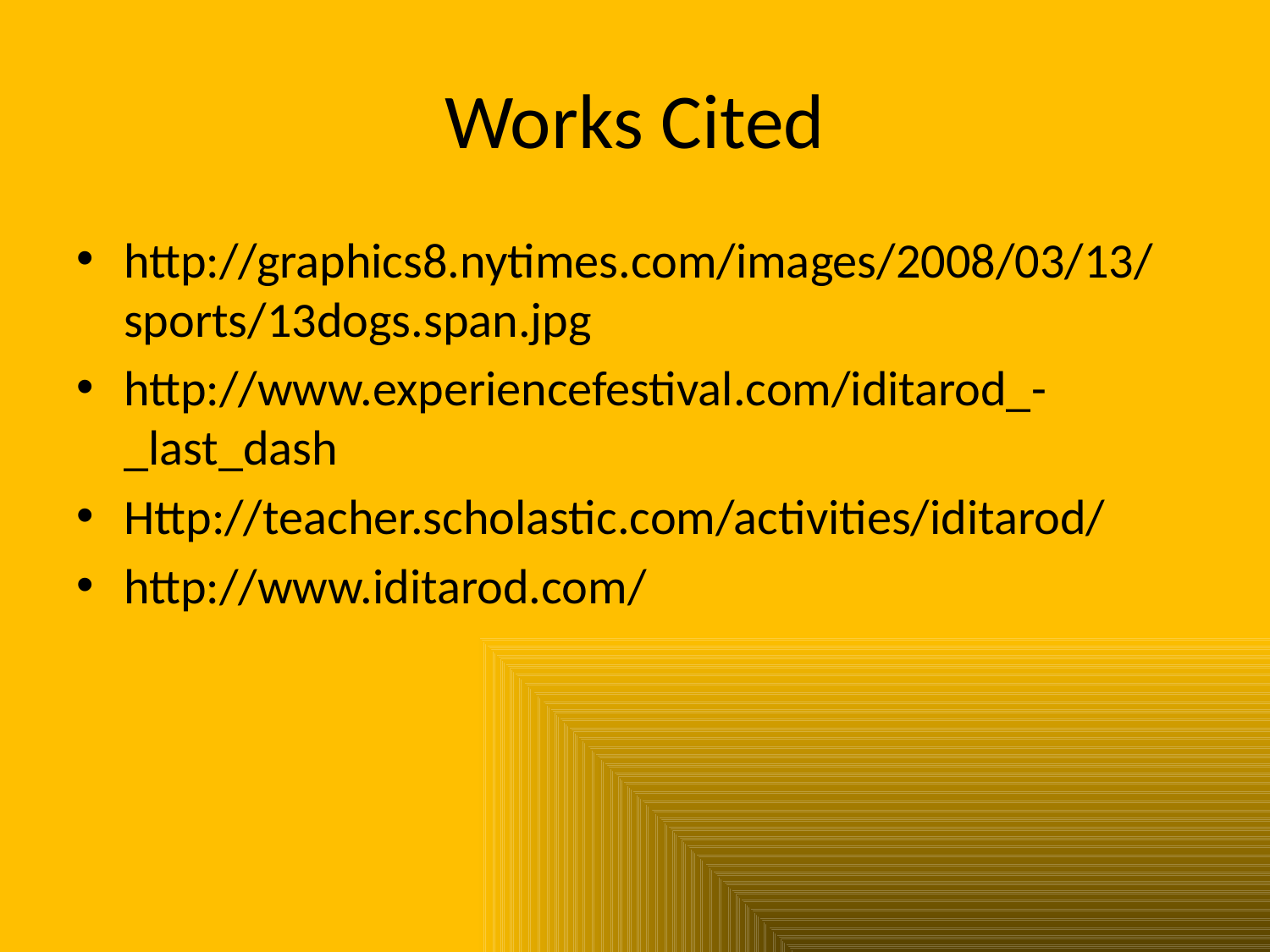

# Works Cited
http://graphics8.nytimes.com/images/2008/03/13/sports/13dogs.span.jpg
http://www.experiencefestival.com/iditarod_-_last_dash
Http://teacher.scholastic.com/activities/iditarod/
http://www.iditarod.com/